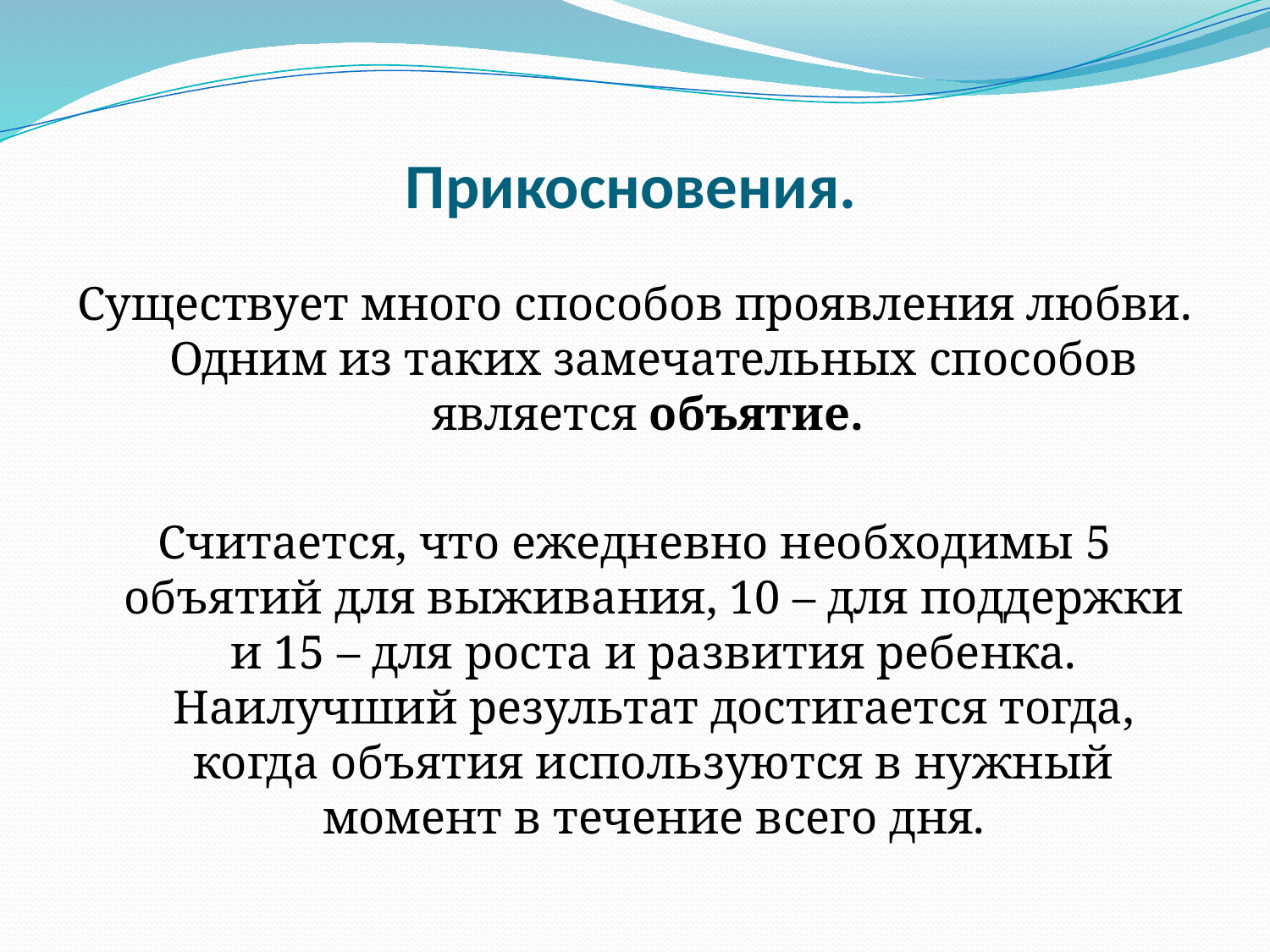

# Прикосновения.
Существует много способов проявления любви. Одним из таких замечательных способов является объятие.

Считается, что ежедневно необходимы 5 объятий для выживания, 10 – для поддержки и 15 – для роста и развития ребенка. Наилучший результат достигается тогда, когда объятия используются в нужный момент в течение всего дня.